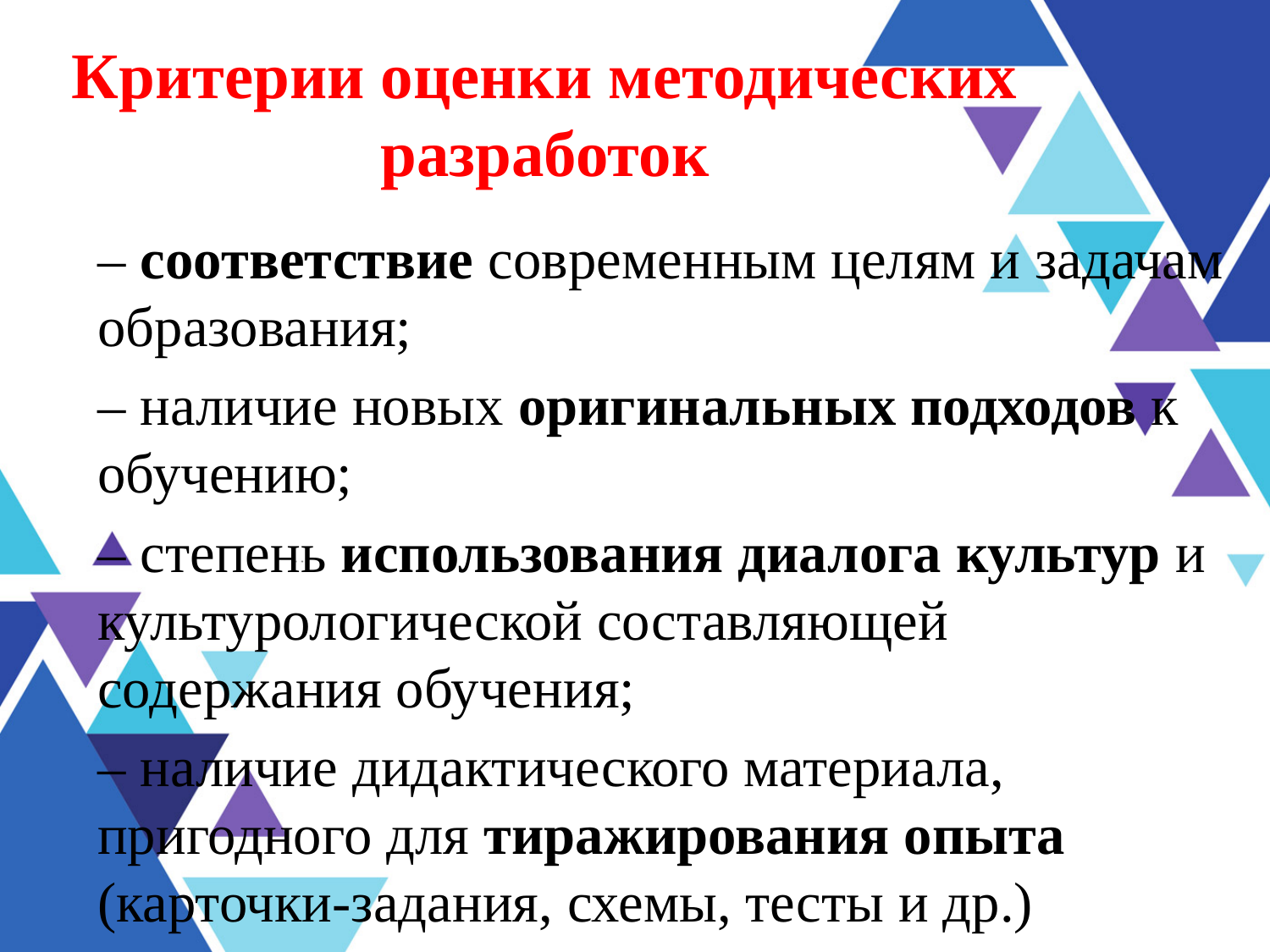

Критерии оценки методических разработок
– соответствие современным целям и задачам образования;
– наличие новых оригинальных подходов к обучению;
– степень использования диалога культур и культурологической составляющей содержания обучения;
– наличие дидактического материала, пригодного для тиражирования опыта (карточки-задания, схемы, тесты и др.)